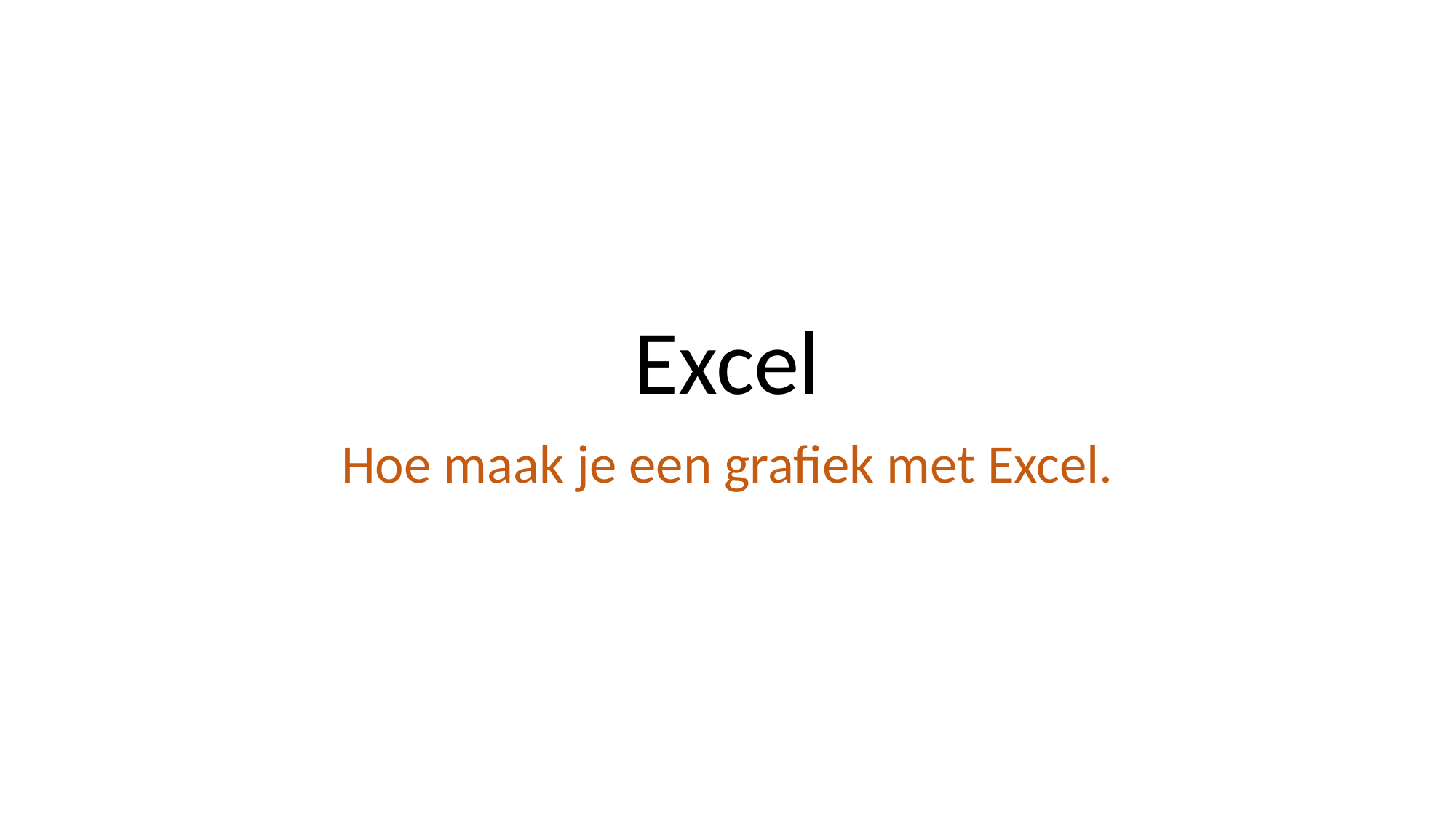

# Excel
Hoe maak je een grafiek met Excel.